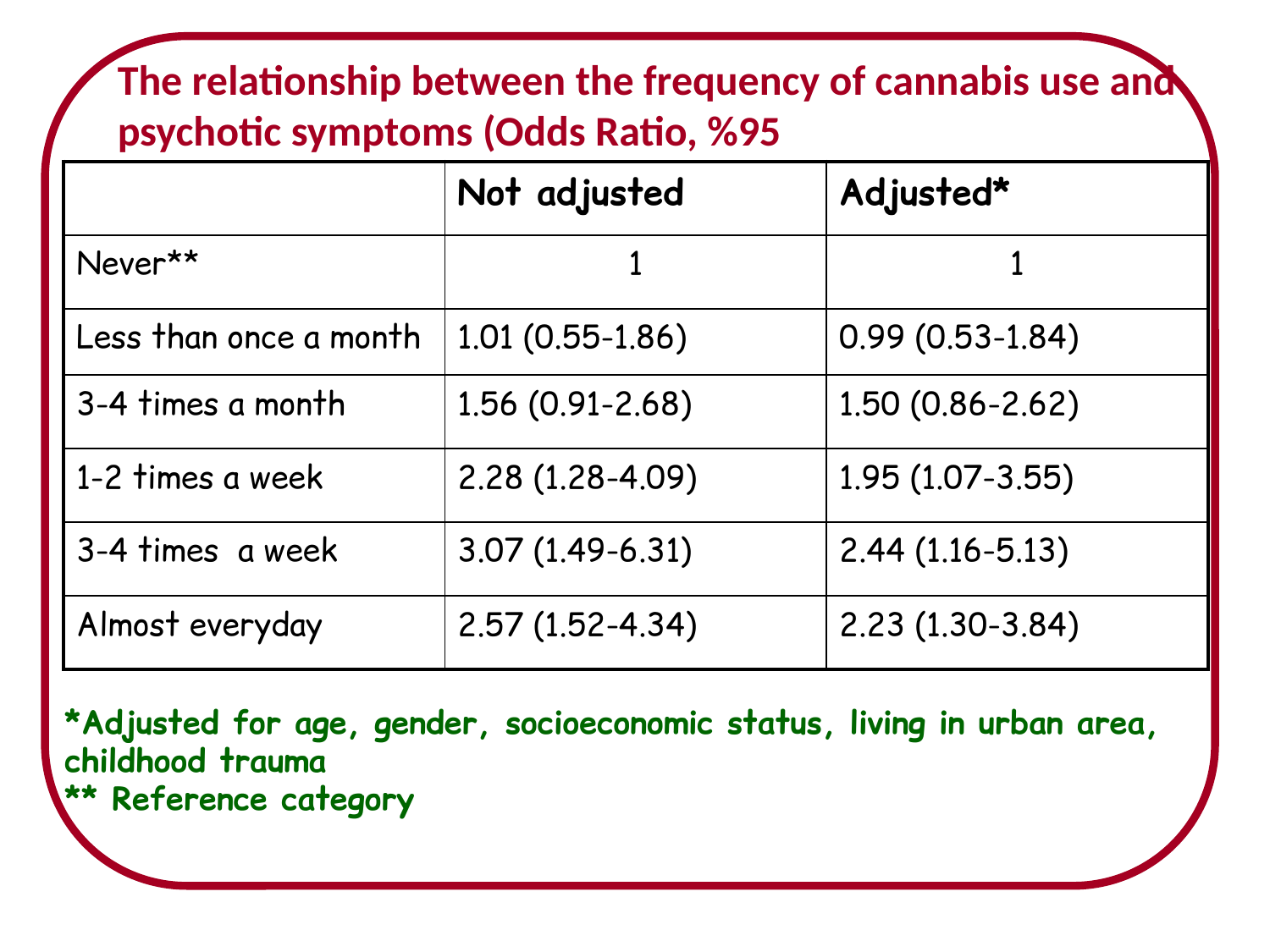

The relationship between the frequency of cannabis use and psychotic symptoms (Odds Ratio, %95
|  | Not adjusted | Adjusted\* |
| --- | --- | --- |
| Never\*\* | 1 | 1 |
| Less than once a month | 1.01 (0.55-1.86) | 0.99 (0.53-1.84) |
| 3-4 times a month | 1.56 (0.91-2.68) | 1.50 (0.86-2.62) |
| 1-2 times a week | 2.28 (1.28-4.09) | 1.95 (1.07-3.55) |
| 3-4 times a week | 3.07 (1.49-6.31) | 2.44 (1.16-5.13) |
| Almost everyday | 2.57 (1.52-4.34) | 2.23 (1.30-3.84) |
*Adjusted for age, gender, socioeconomic status, living in urban area, childhood trauma
** Reference category